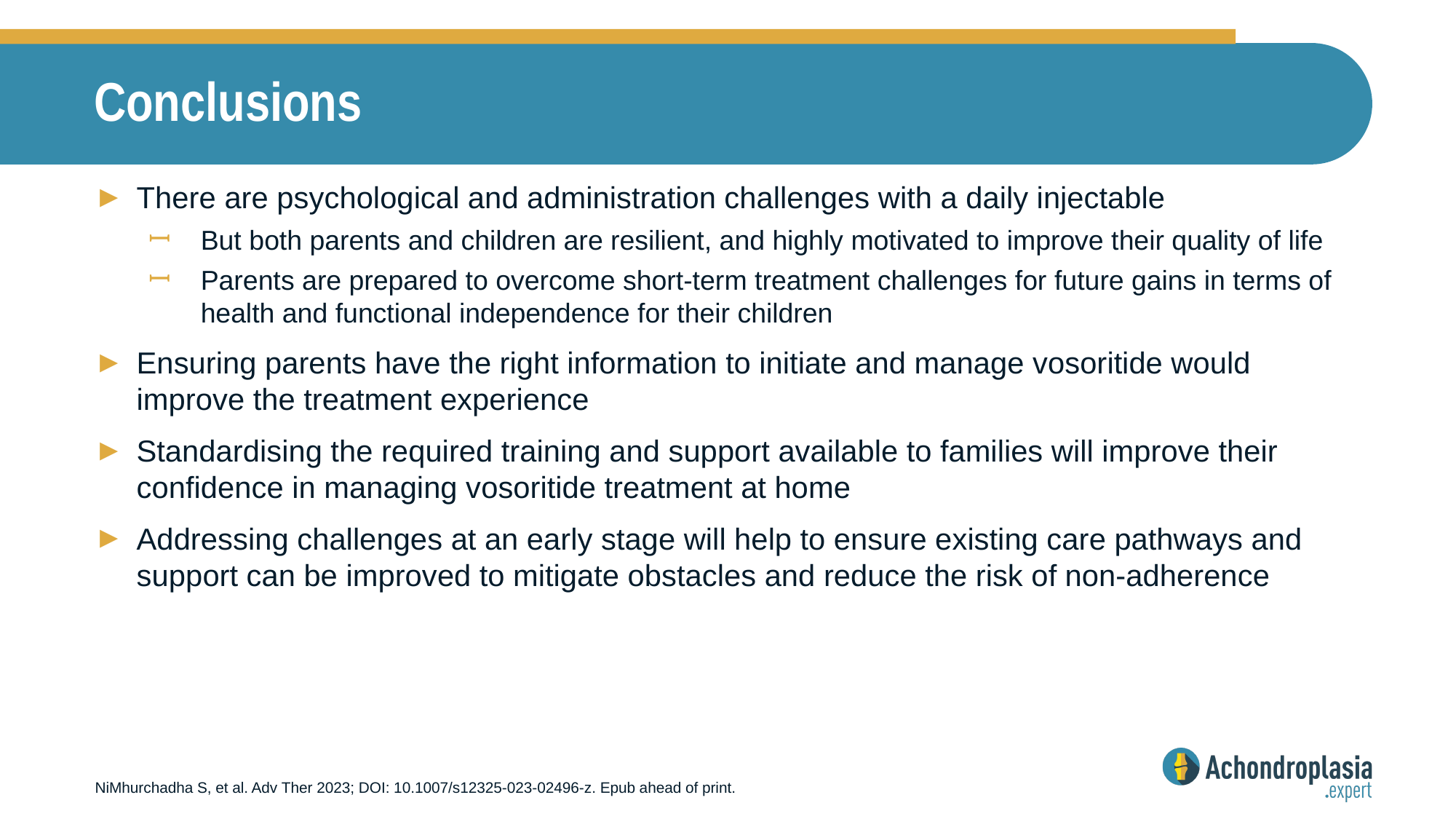

# Conclusions
There are psychological and administration challenges with a daily injectable
But both parents and children are resilient, and highly motivated to improve their quality of life
Parents are prepared to overcome short-term treatment challenges for future gains in terms of health and functional independence for their children
Ensuring parents have the right information to initiate and manage vosoritide would improve the treatment experience
Standardising the required training and support available to families will improve their confidence in managing vosoritide treatment at home
Addressing challenges at an early stage will help to ensure existing care pathways and support can be improved to mitigate obstacles and reduce the risk of non-adherence
NiMhurchadha S, et al. Adv Ther 2023; DOI: 10.1007/s12325-023-02496-z. Epub ahead of print.